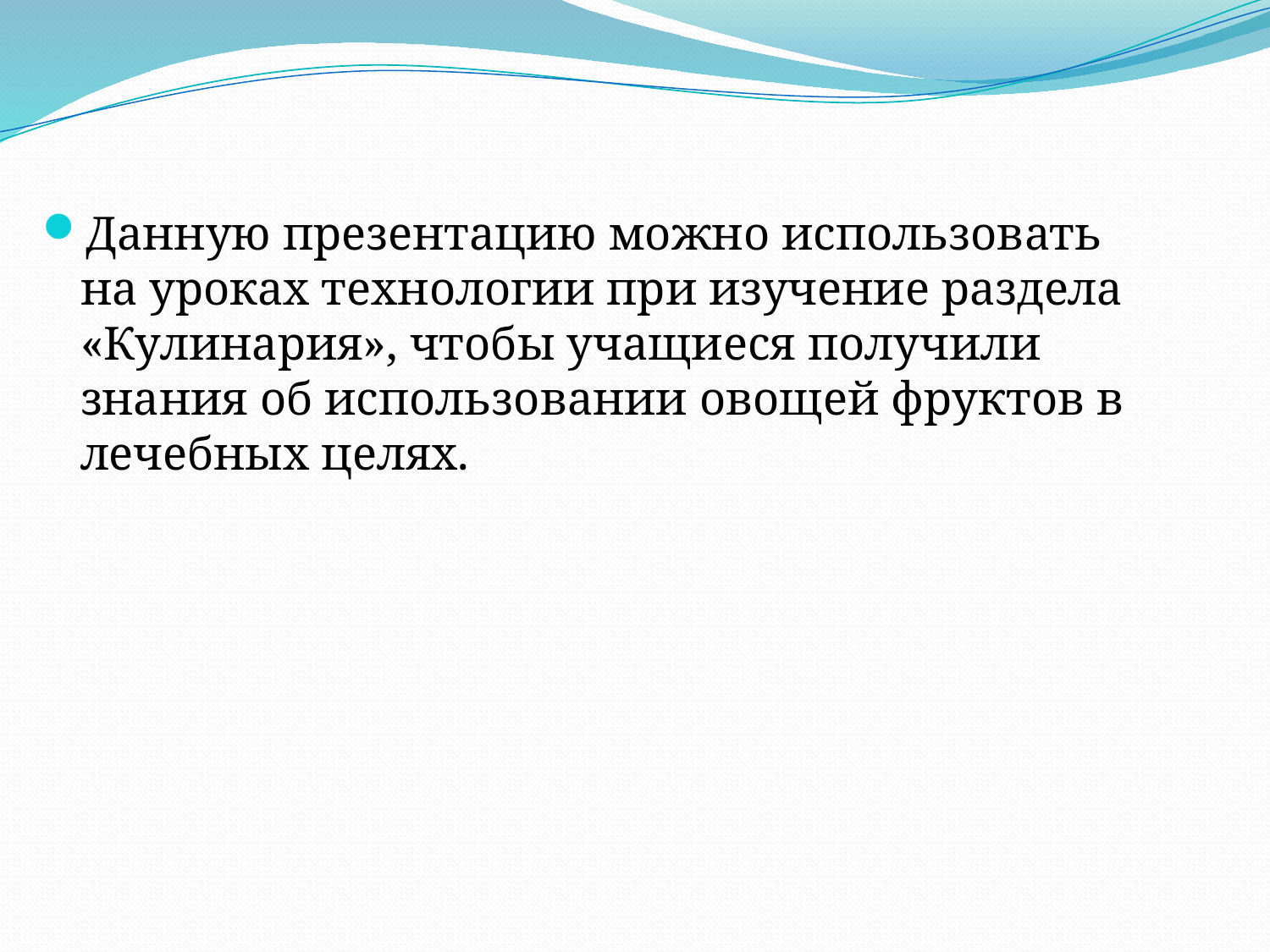

Данную презентацию можно использовать на уроках технологии при изучение раздела «Кулинария», чтобы учащиеся получили знания об использовании овощей фруктов в лечебных целях.